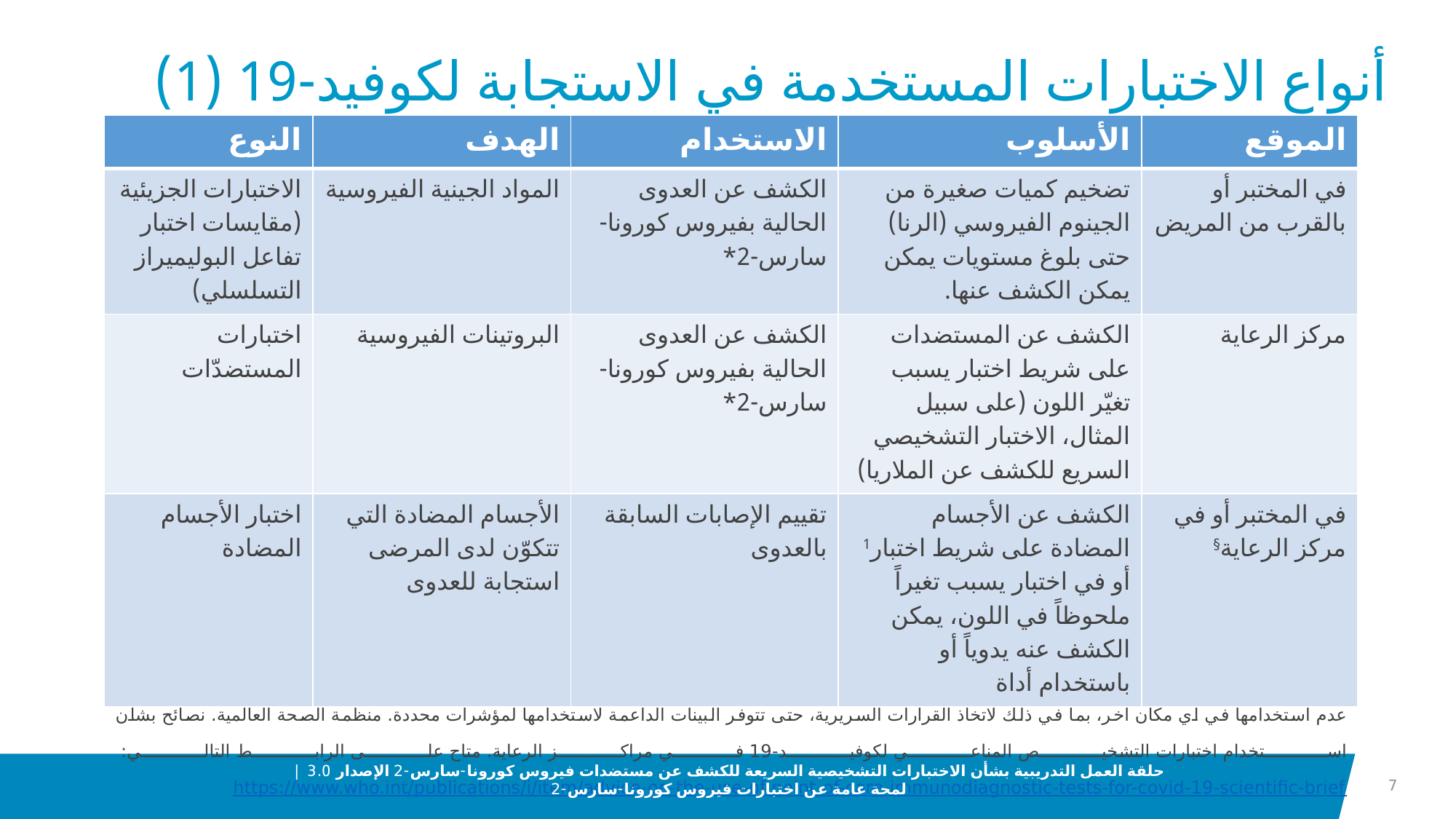

# أنواع الاختبارات المستخدمة في الاستجابة لكوفيد-19 (1)
| النوع | الهدف | الاستخدام | الأسلوب | الموقع |
| --- | --- | --- | --- | --- |
| الاختبارات الجزيئية (مقايسات اختبار تفاعل البوليميراز التسلسلي) | المواد الجينية الفيروسية | الكشف عن العدوى الحالية بفيروس كورونا-سارس-2\* | تضخيم كميات صغيرة من الجينوم الفيروسي (الرنا) حتى بلوغ مستويات يمكن يمكن الكشف عنها. | في المختبر أو بالقرب من المريض |
| اختبارات المستضدّات | البروتينات الفيروسية | الكشف عن العدوى الحالية بفيروس كورونا-سارس-2\* | الكشف عن المستضدات على شريط اختبار يسبب تغيّر اللون (على سبيل المثال، الاختبار التشخيصي السريع للكشف عن الملاريا) | مركز الرعاية |
| اختبار الأجسام المضادة | الأجسام المضادة التي تتكوّن لدى المرضى استجابة للعدوى | تقييم الإصابات السابقة بالعدوى | الكشف عن الأجسام المضادة على شريط اختبار1 أو في اختبار يسبب تغيراً ملحوظاً في اللون، يمكن الكشف عنه يدوياً أو باستخدام أداة | في المختبر أو في مركز الرعاية§ |
*صُمّمت بعض الاختبارات أيضاً للكشف عن طفرات محددة من الفيروس وتحديد المتحورات. وهي ليست اختبارات تشخيصية ولكنها قد تكون مفيدة في رصد المتحورات ضمن استراتيجية رصد المتحورات في بلد ما.
§ استناداً إلى البينات الحالية، توصي المنظمة بأن يكون استخدام هذه الاختبارات الجديدة للتشخيص المناعي في مراكز الرعاية مقتصراً على مرافق البحوث فقط. وينبغي عدم استخدامها في أي مكان آخر، بما في ذلك لاتخاذ القرارات السريرية، حتى تتوفر البينات الداعمة لاستخدامها لمؤشرات محددة. منظمة الصحة العالمية. نصائح بشأن استخدام اختبارات التشخيص المناعي لكوفيد-19 في مراكز الرعاية. متاح على الرابط التالي: https://www.who.int/publications/i/item/advice-on-the-use-of-point-of-care-immunodiagnostic-tests-for-covid-19-scientific-brief
حلقة العمل التدريبية بشأن الاختبارات التشخيصية السريعة للكشف عن مستضدات فيروس كورونا-سارس-2 الإصدار 3.0 | لمحة عامة عن اختبارات فيروس كورونا-سارس-2
7